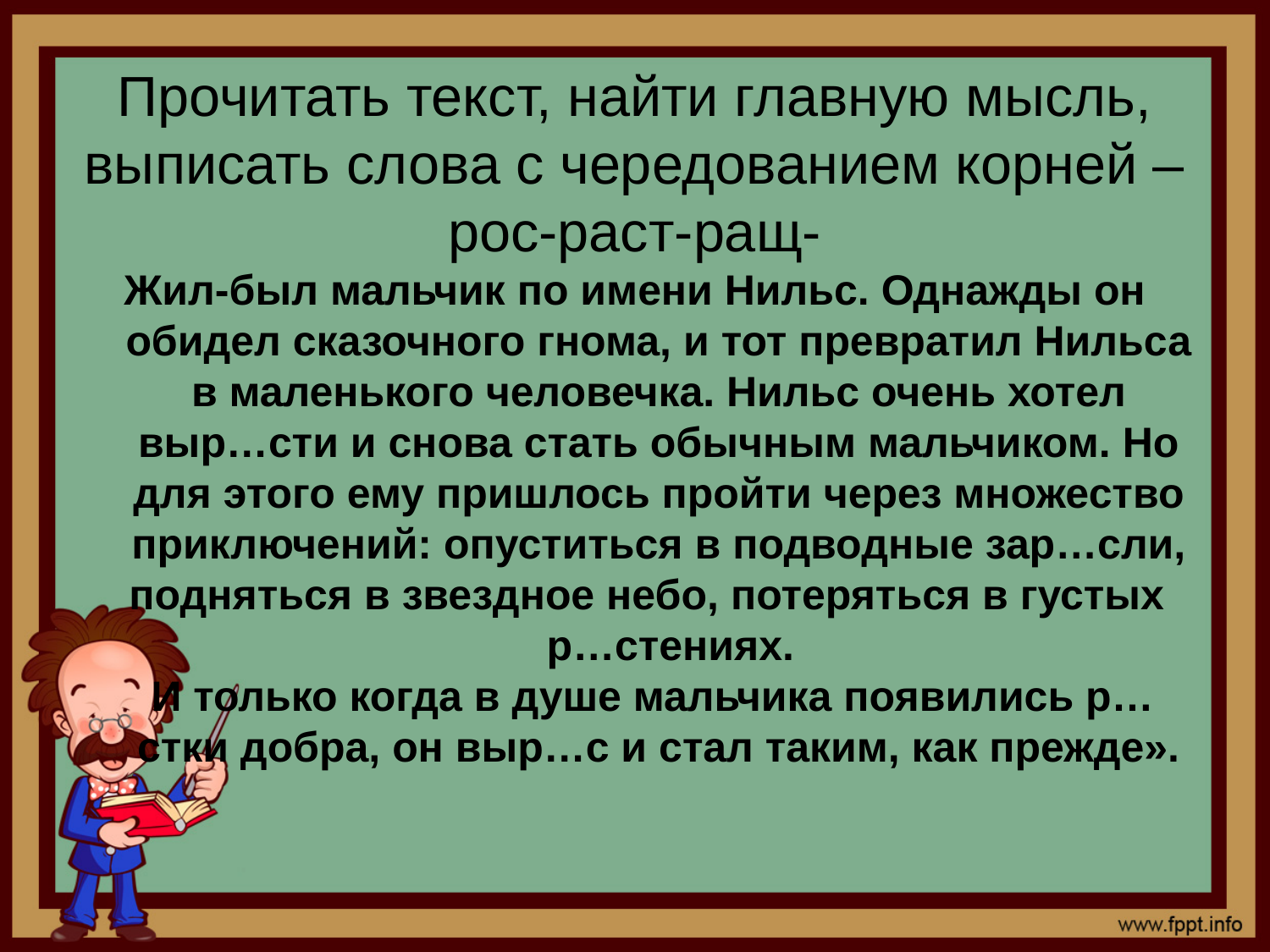

# Прочитать текст, найти главную мысль, выписать слова с чередованием корней –рос-раст-ращ-
Жил-был мальчик по имени Нильс. Однажды он обидел сказочного гнома, и тот превратил Нильса в маленького человечка. Нильс очень хотел выр…сти и снова стать обычным мальчиком. Но для этого ему пришлось пройти через множество приключений: опуститься в подводные зар…сли, подняться в звездное небо, потеряться в густых     р…стениях.
   И только когда в душе мальчика появились р…стки добра, он выр…с и стал таким, как прежде».